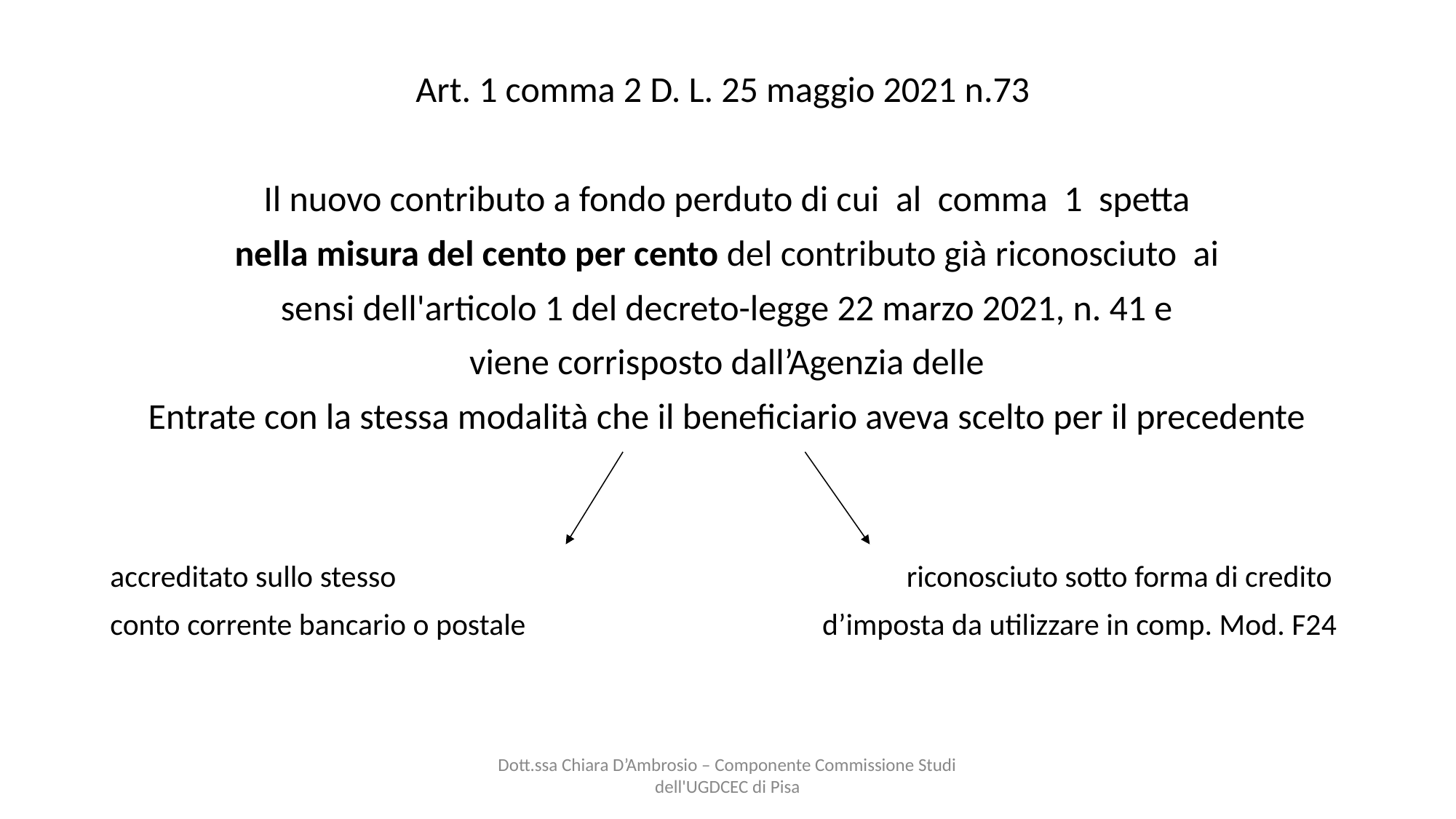

Art. 1 comma 2 D. L. 25 maggio 2021 n.73

Il nuovo contributo a fondo perduto di cui  al  comma  1  spetta
nella misura del cento per cento del contributo già riconosciuto  ai
sensi dell'articolo 1 del decreto-legge 22 marzo 2021, n. 41 e
viene corrisposto dall’Agenzia delle
Entrate con la stessa modalità che il beneficiario aveva scelto per il precedente

accreditato sullo stesso                                                                          riconosciuto sotto forma di credito
conto corrente bancario o postale                                           d’imposta da utilizzare in comp. Mod. F24

Dott.ssa Chiara D’Ambrosio – Componente Commissione Studi dell'UGDCEC di Pisa